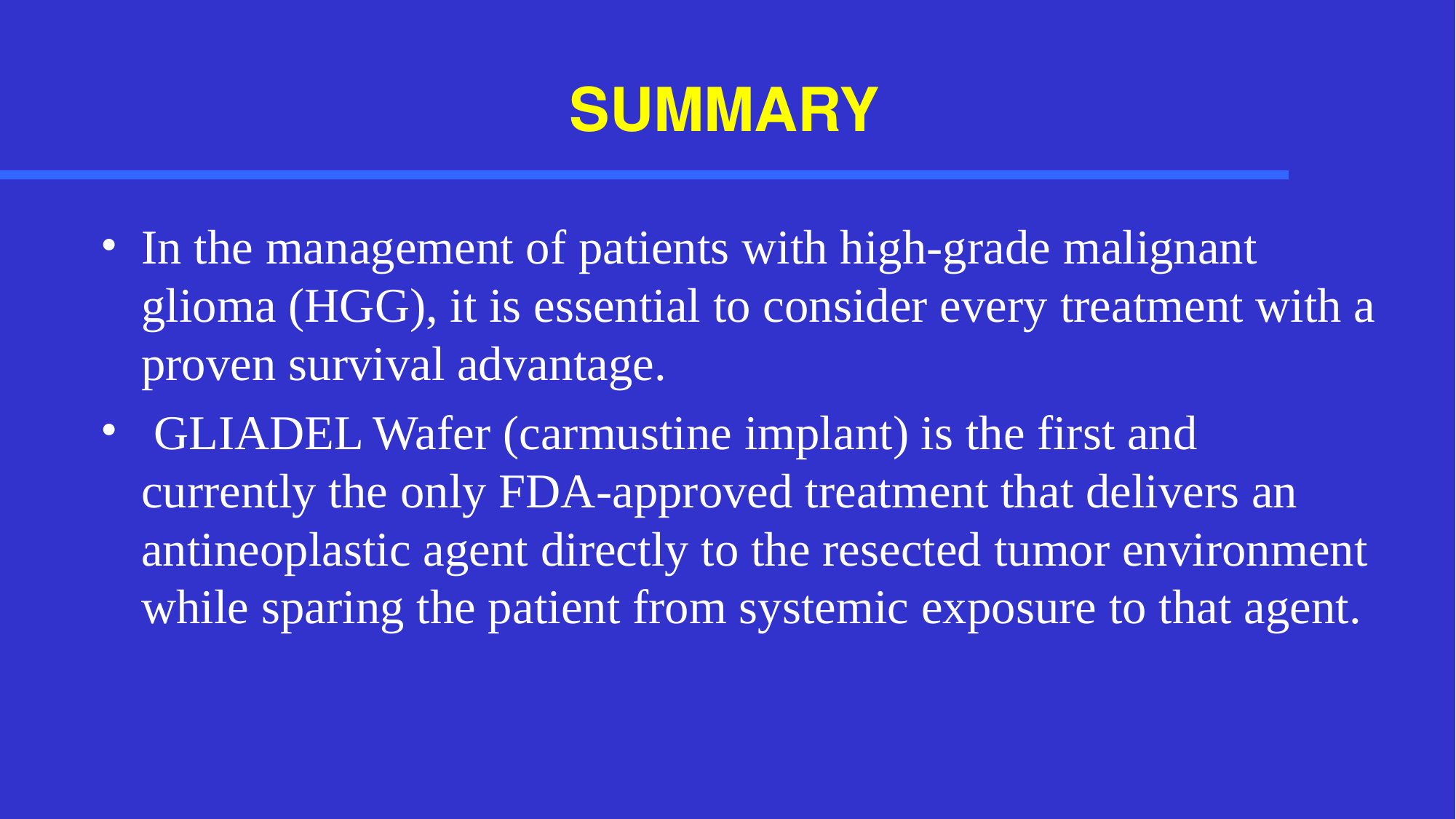

# SUMMARY

In the management of patients with high-grade malignant glioma (HGG), it is essential to consider every treatment with a proven survival advantage.
 GLIADEL Wafer (carmustine implant) is the first and currently the only FDA-approved treatment that delivers an antineoplastic agent directly to the resected tumor environment while sparing the patient from systemic exposure to that agent.